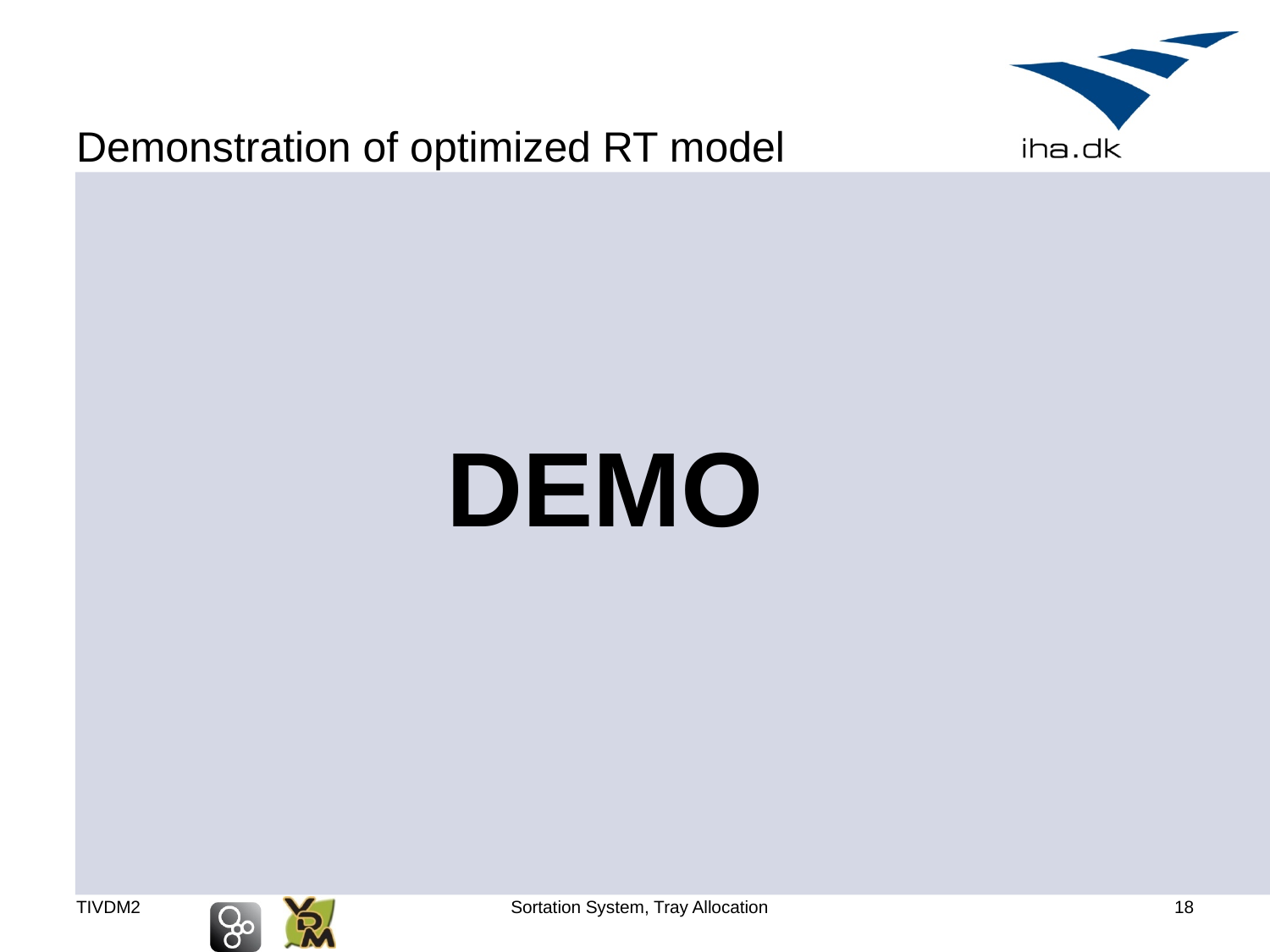

# Demonstration of optimized RT model

DEMO
TIVDM2
Sortation System, Tray Allocation
18